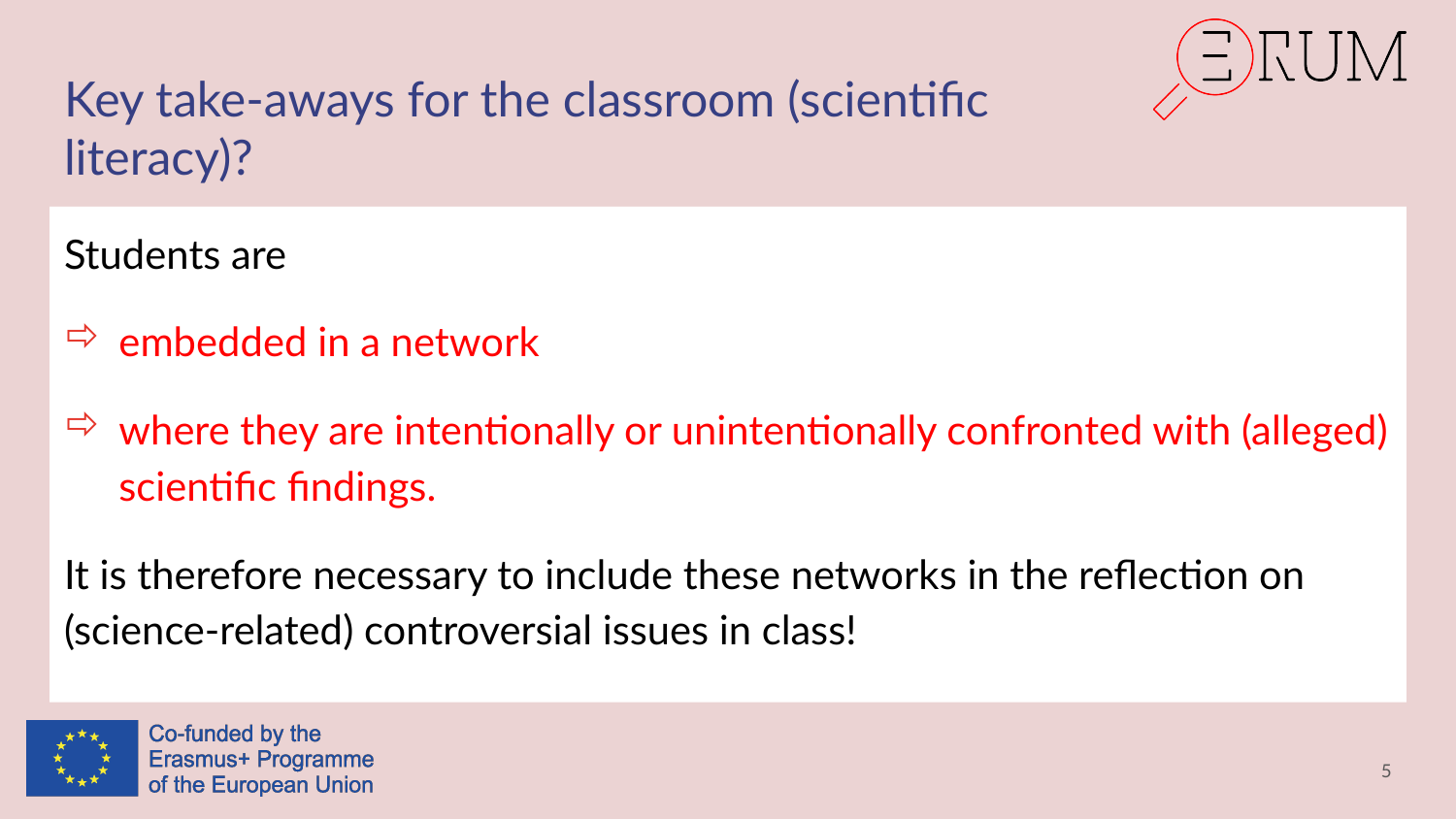

# Key take-aways for the classroom (scientific literacy)?
Students are
embedded in a network
where they are intentionally or unintentionally confronted with (alleged) scientific findings.
It is therefore necessary to include these networks in the reflection on (science-related) controversial issues in class!

5